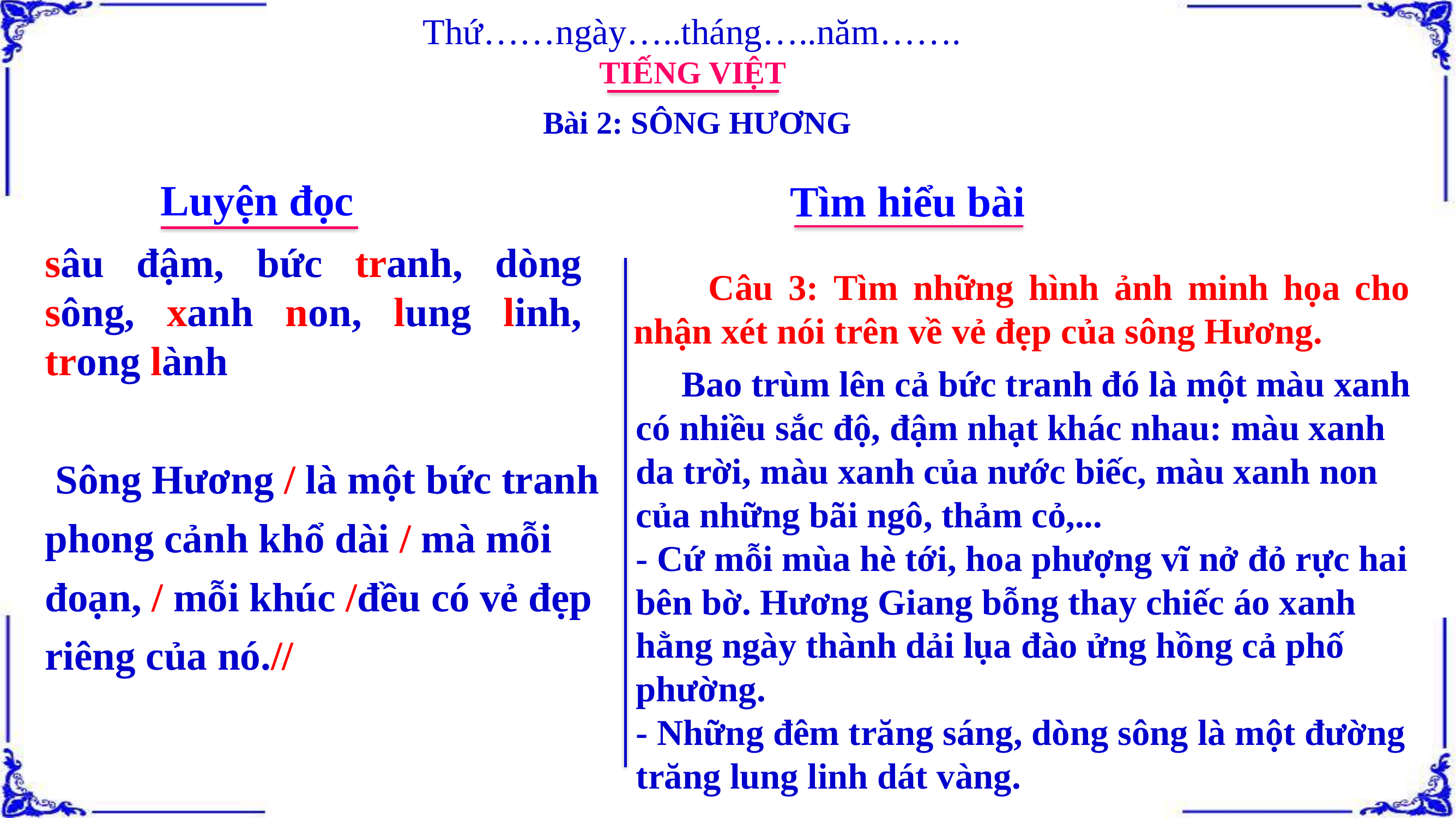

Thứ……ngày…..tháng…..năm…….
TIẾNG VIỆT
Bài 2: SÔNG HƯƠNG
Luyện đọc
Tìm hiểu bài
sâu đậm, bức tranh, dòng sông, xanh non, lung linh, trong lành

     Câu 3: Tìm những hình ảnh minh họa cho nhận xét nói trên về vẻ đẹp của sông Hương.
     Bao trùm lên cả bức tranh đó là một màu xanh có nhiều sắc độ, đậm nhạt khác nhau: màu xanh da trời, màu xanh của nước biếc, màu xanh non của những bãi ngô, thảm cỏ,...
- Cứ mỗi mùa hè tới, hoa phượng vĩ nở đỏ rực hai bên bờ. Hương Giang bỗng thay chiếc áo xanh hằng ngày thành dải lụa đào ửng hồng cả phố phường.
- Những đêm trăng sáng, dòng sông là một đường trăng lung linh dát vàng.
 Sông Hương / là một bức tranh phong cảnh khổ dài / mà mỗi đoạn, / mỗi khúc /đều có vẻ đẹp riêng của nó.//